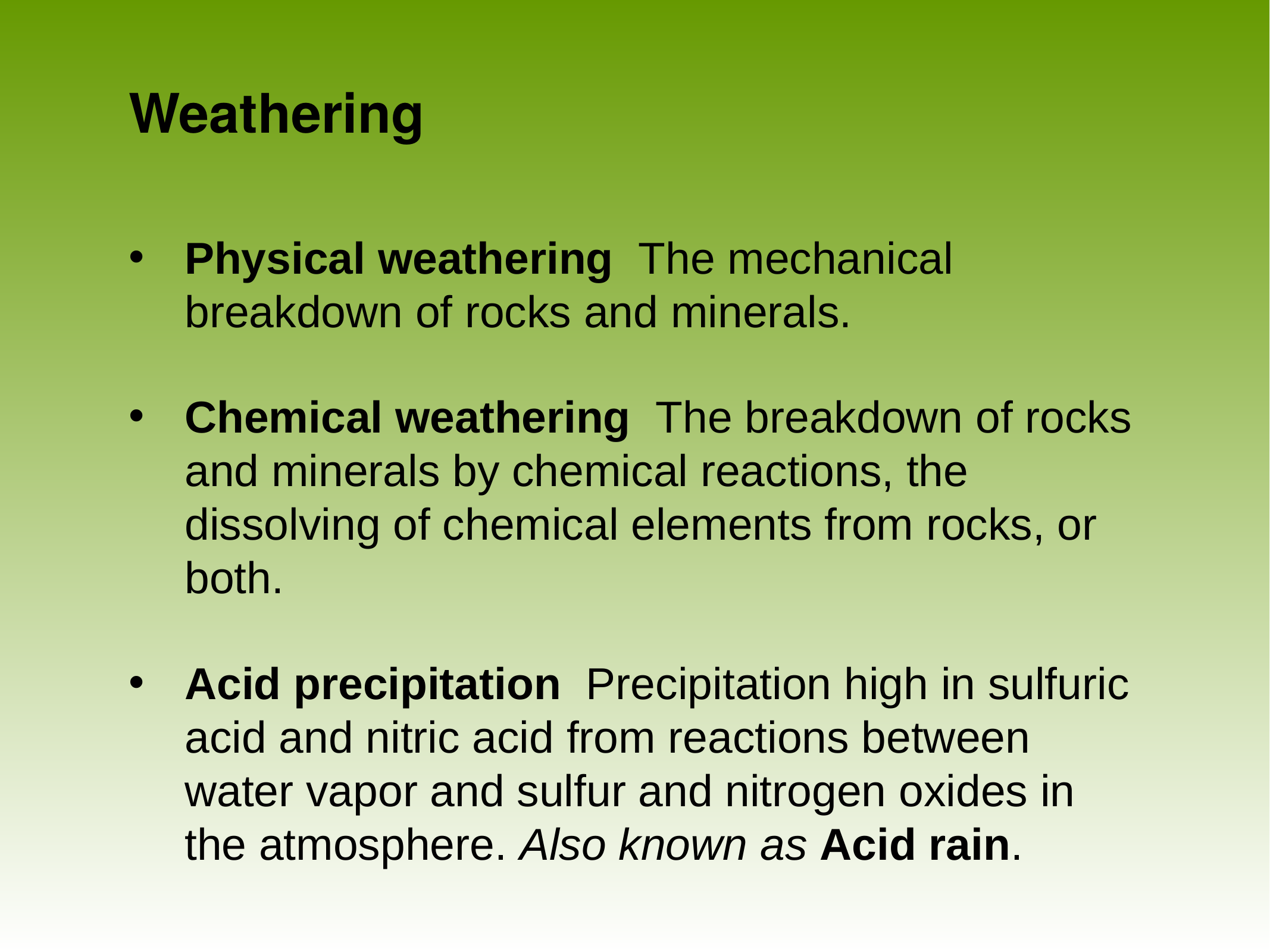

# Weathering
Physical weathering  The mechanical breakdown of rocks and minerals.
Chemical weathering  The breakdown of rocks and minerals by chemical reactions, the dissolving of chemical elements from rocks, or both.
Acid precipitation  Precipitation high in sulfuric acid and nitric acid from reactions between water vapor and sulfur and nitrogen oxides in the atmosphere. Also known as Acid rain.